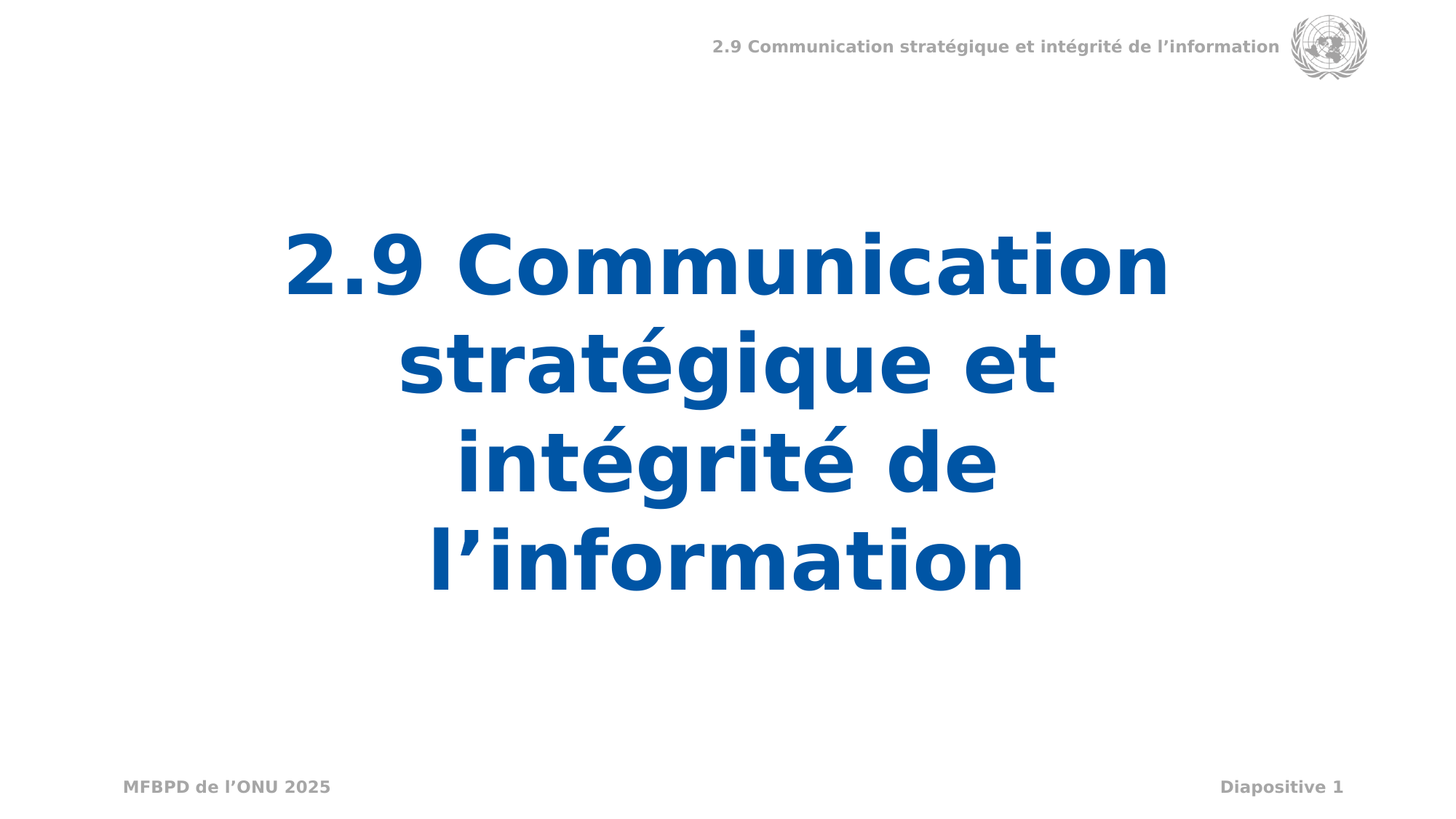

2.9 Communication stratégique et intégrité de l’information